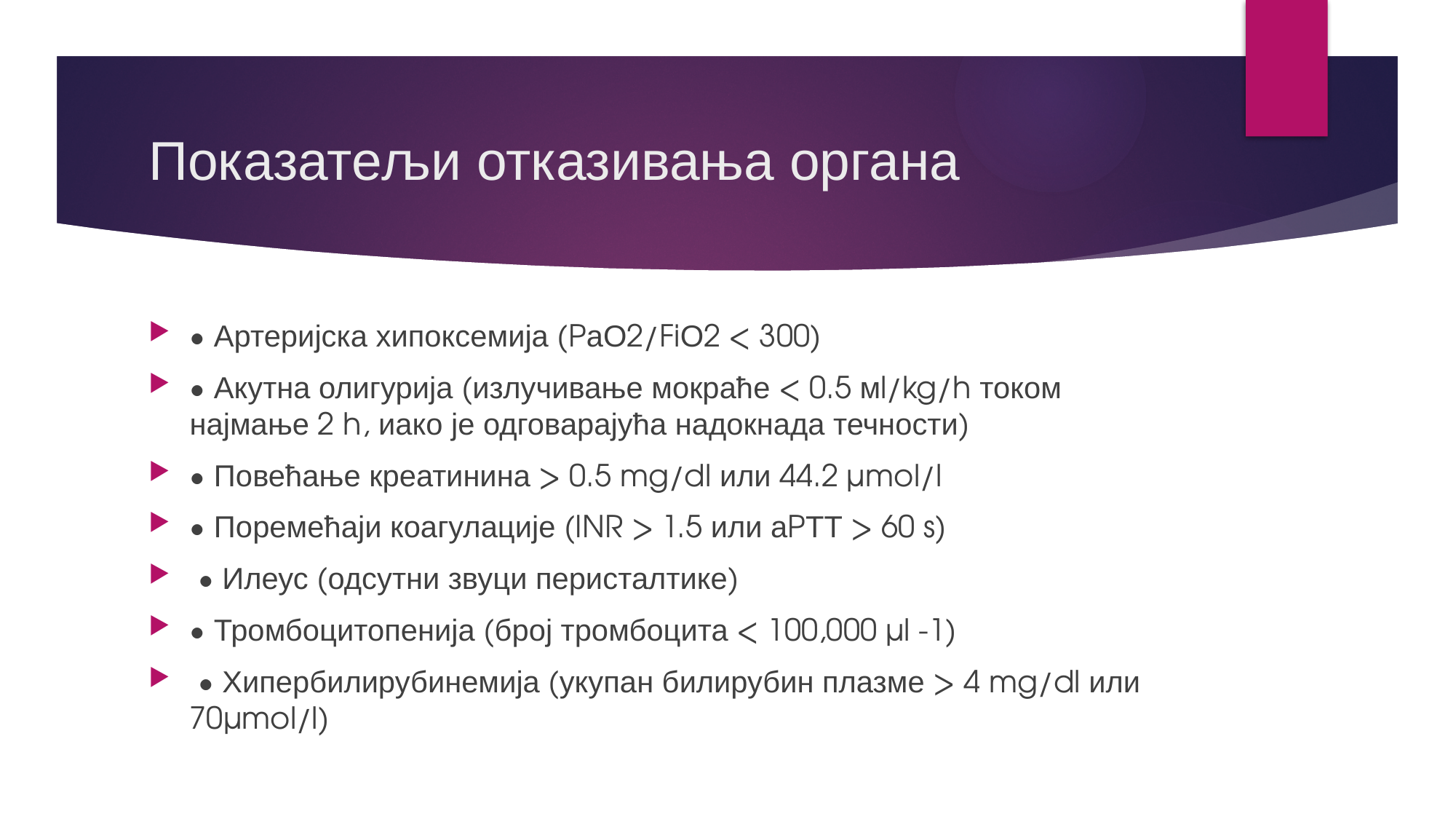

# Показатељи отказивања органа
• Артеријска хипоксемија (PаО2/FiО2 < 300)
• Акутна олигурија (излучивање мокраће < 0.5 мl/kg/h током најмање 2 h, иако је одговарајућа надокнада течности)
• Повећање креатинина > 0.5 mg/dl или 44.2 µmol/l
• Поремећаји коагулације (INR > 1.5 или аPТТ > 60 s)
 • Илеус (одсутни звуци перисталтике)
• Тромбоцитопенија (број тромбоцита < 100,000 µl -1)
 • Хипербилирубинемија (укупан билирубин плазме > 4 mg/dl или 70µmol/l)